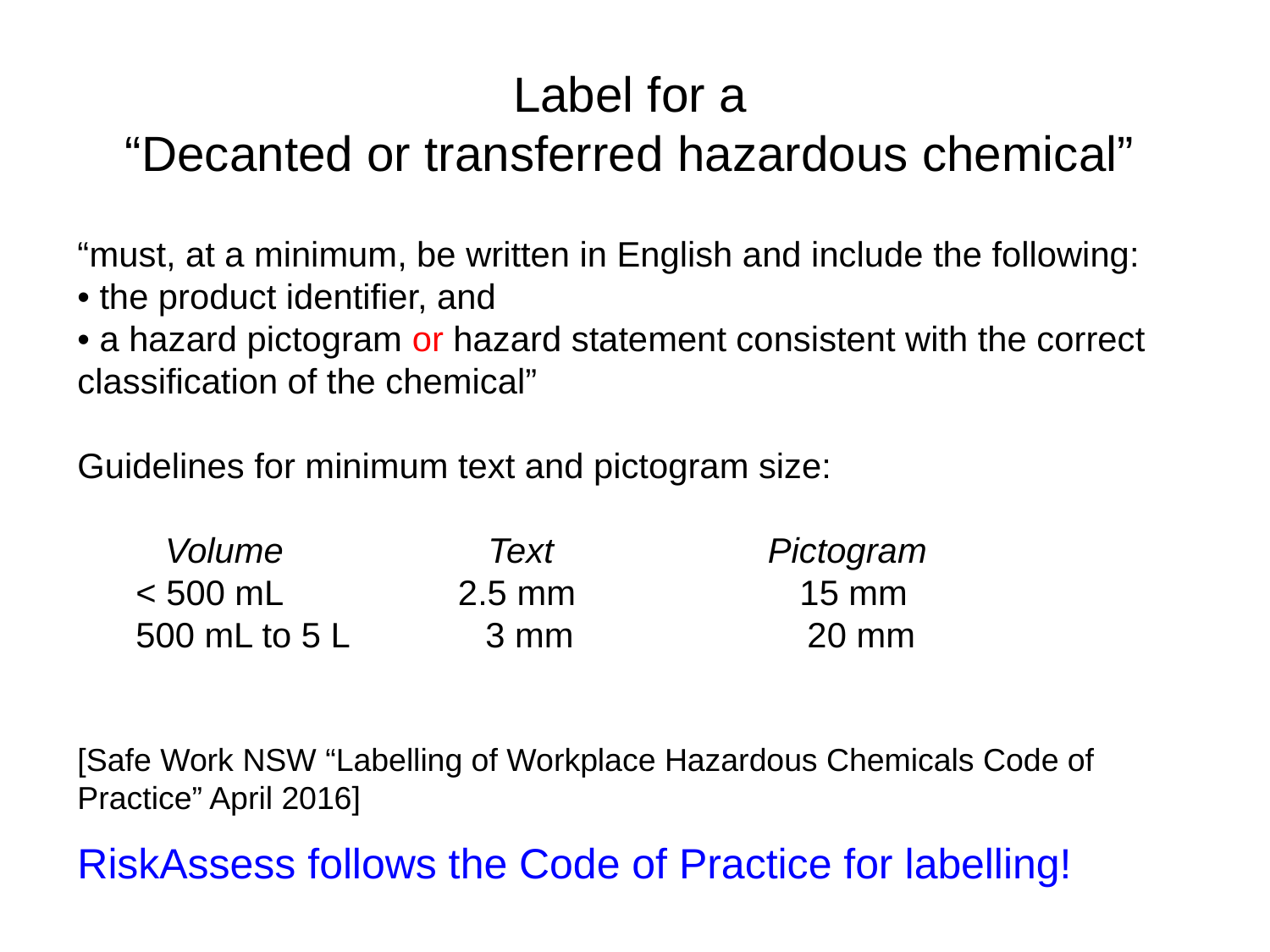

Label for a
“Decanted or transferred hazardous chemical”

“must, at a minimum, be written in English and include the following:
• the product identifier, and
• a hazard pictogram or hazard statement consistent with the correct classification of the chemical”

Guidelines for minimum text and pictogram size:

         Volume                     Text                      Pictogram
      < 500 mL                  2.5 mm                       15 mm
      500 mL to 5 L              3 mm                        20 mm

[Safe Work NSW “Labelling of Workplace Hazardous Chemicals Code of Practice” April 2016]
RiskAssess follows the Code of Practice for labelling!